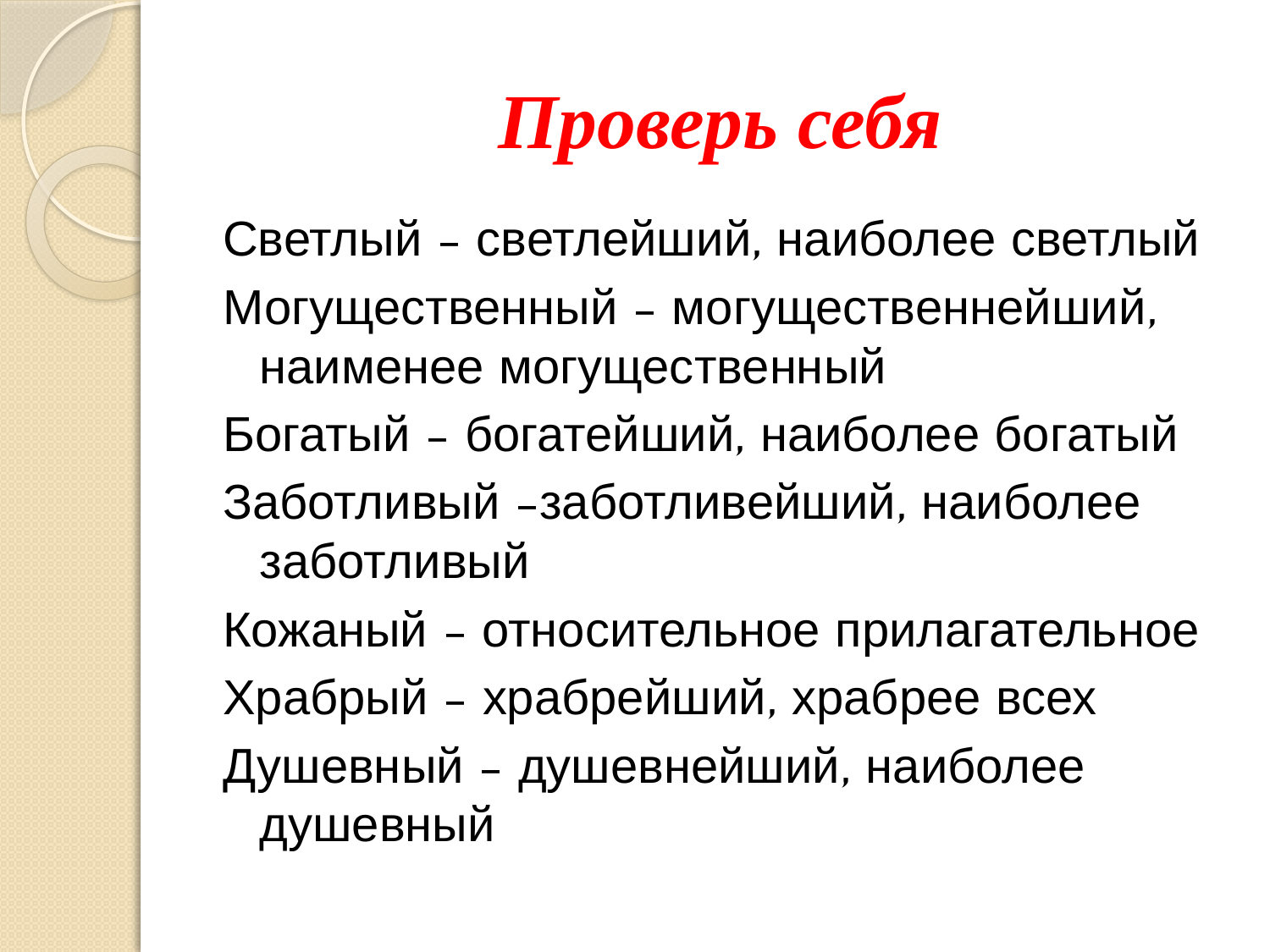

# Проверь себя
Светлый – светлейший, наиболее светлый
Могущественный – могущественнейший, наименее могущественный
Богатый – богатейший, наиболее богатый
Заботливый –заботливейший, наиболее заботливый
Кожаный – относительное прилагательное
Храбрый – храбрейший, храбрее всех
Душевный – душевнейший, наиболее душевный